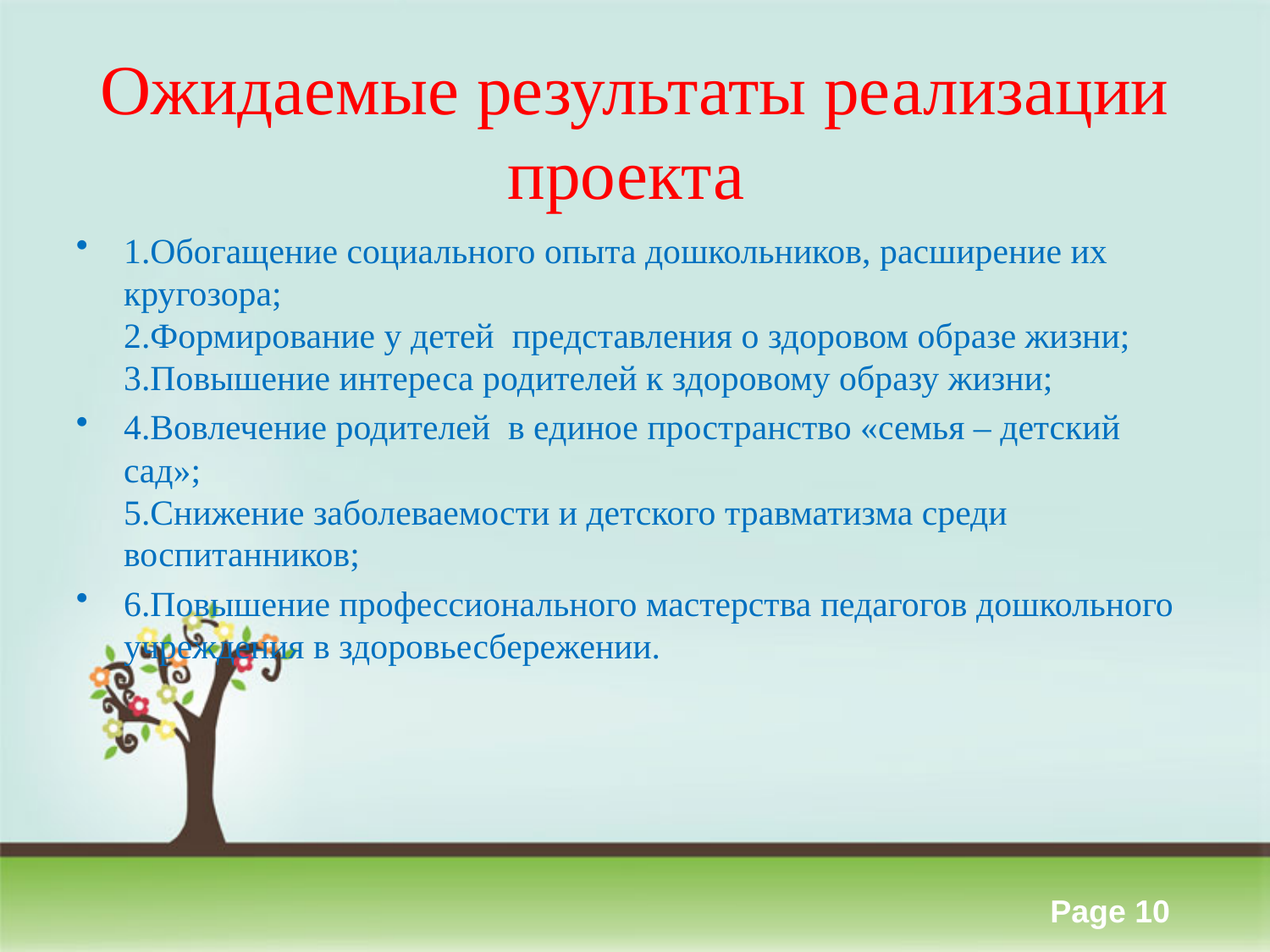

# Ожидаемые результаты реализации проекта
1.Обогащение социального опыта дошкольников, расширение их кругозора; 
2.Формирование у детей  представления о здоровом образе жизни; 
3.Повышение интереса родителей к здоровому образу жизни;
4.Вовлечение родителей  в единое пространство «семья – детский сад»;
5.Снижение заболеваемости и детского травматизма среди воспитанников;
6.Повышение профессионального мастерства педагогов дошкольного учреждения в здоровьесбережении.